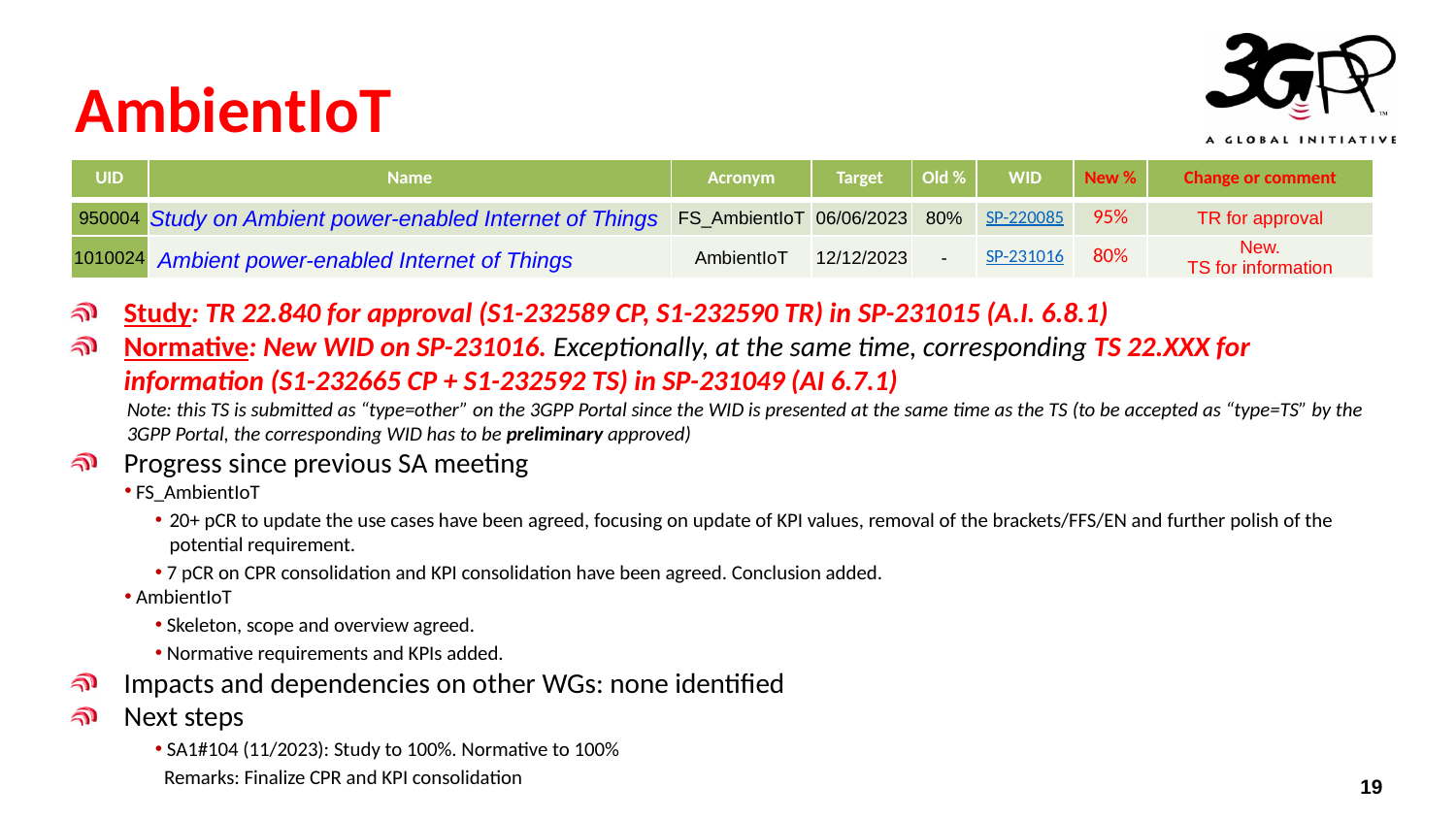

# AmbientIoT
| UID | Name | Acronym | Target | Old % | WID | New % | Change or comment |
| --- | --- | --- | --- | --- | --- | --- | --- |
| 950004 | Study on Ambient power-enabled Internet of Things | FS\_AmbientIoT | 06/06/2023 | 80% | SP-220085 | 95% | TR for approval |
| 1010024 | Ambient power-enabled Internet of Things | AmbientIoT | 12/12/2023 | - | SP-231016 | 80% | New. TS for information |
Study: TR 22.840 for approval (S1-232589 CP, S1-232590 TR) in SP-231015 (A.I. 6.8.1)
Normative: New WID on SP-231016. Exceptionally, at the same time, corresponding TS 22.XXX for information (S1-232665 CP + S1-232592 TS) in SP-231049 (AI 6.7.1)
Note: this TS is submitted as “type=other” on the 3GPP Portal since the WID is presented at the same time as the TS (to be accepted as “type=TS” by the 3GPP Portal, the corresponding WID has to be preliminary approved)
Progress since previous SA meeting
 FS_AmbientIoT
20+ pCR to update the use cases have been agreed, focusing on update of KPI values, removal of the brackets/FFS/EN and further polish of the potential requirement.
 7 pCR on CPR consolidation and KPI consolidation have been agreed. Conclusion added.
 AmbientIoT
 Skeleton, scope and overview agreed.
 Normative requirements and KPIs added.
Impacts and dependencies on other WGs: none identified
Next steps
 SA1#104 (11/2023): Study to 100%. Normative to 100%
  Remarks: Finalize CPR and KPI consolidation